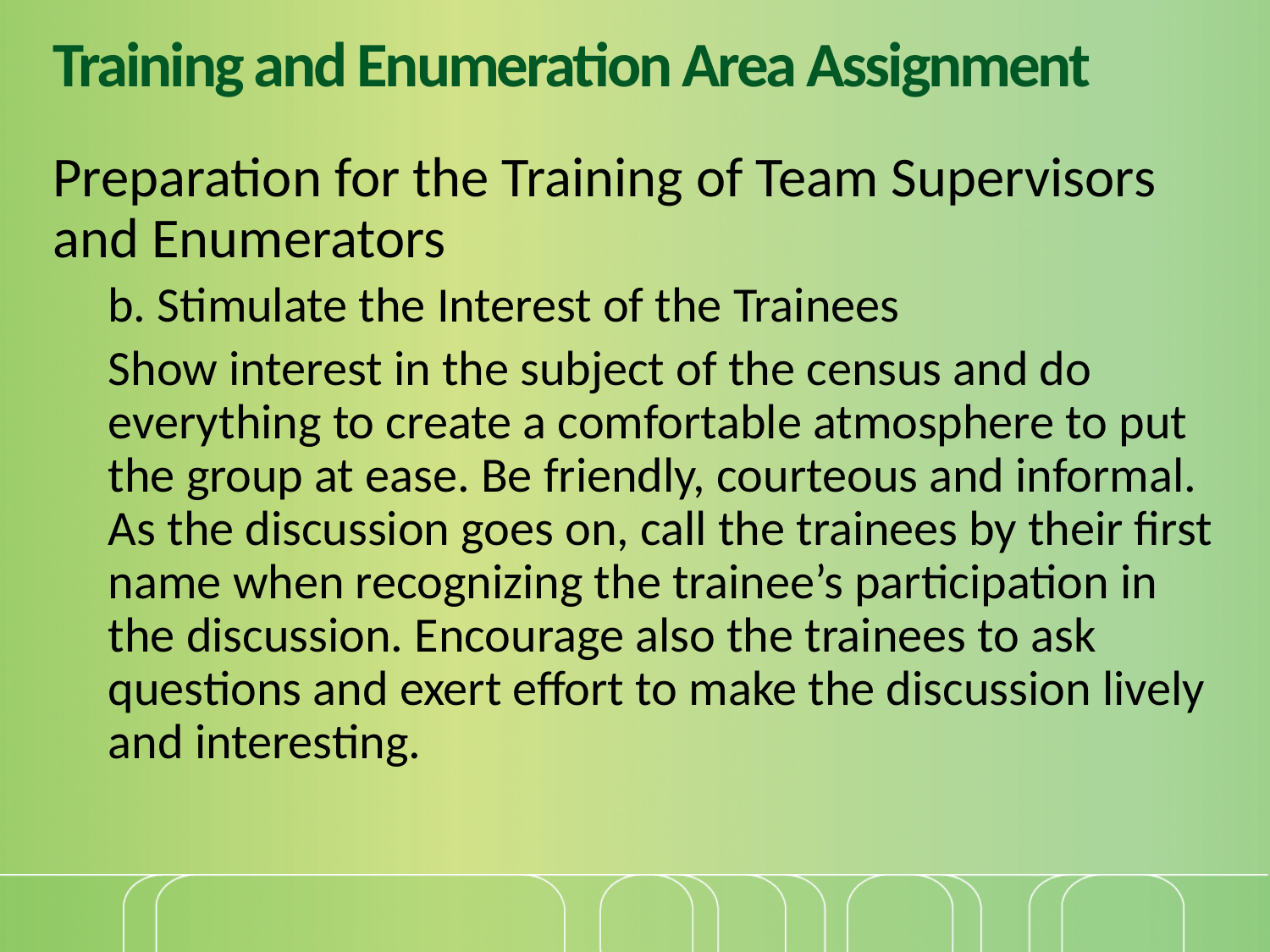

# Training and Enumeration Area Assignment
Preparation for the Training of Team Supervisors and Enumerators
b. Stimulate the Interest of the Trainees
Show interest in the subject of the census and do everything to create a comfortable atmosphere to put the group at ease. Be friendly, courteous and informal. As the discussion goes on, call the trainees by their first name when recognizing the trainee’s participation in the discussion. Encourage also the trainees to ask questions and exert effort to make the discussion lively and interesting.